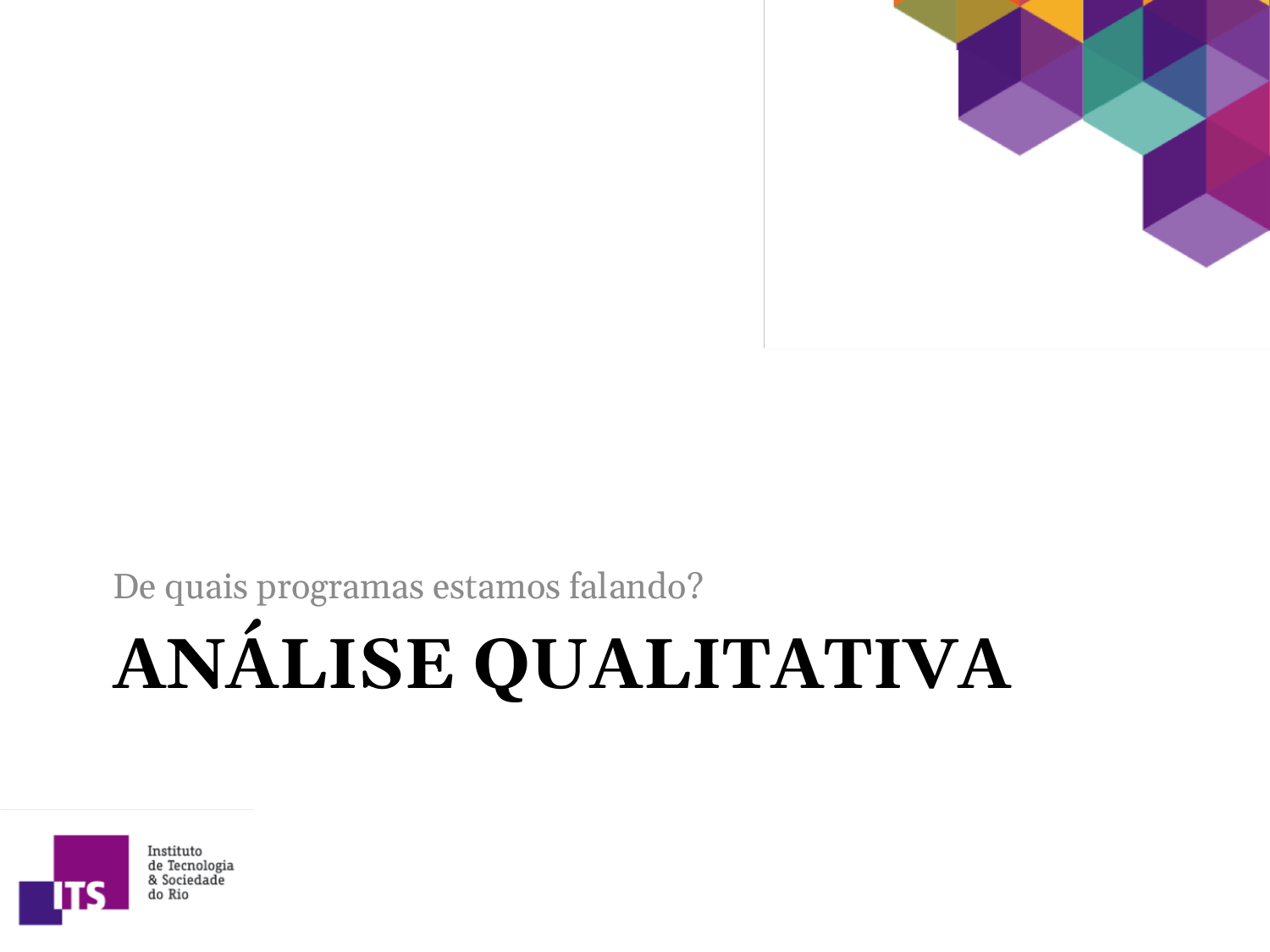

De quais programas estamos falando?
# Análise Qualitativa